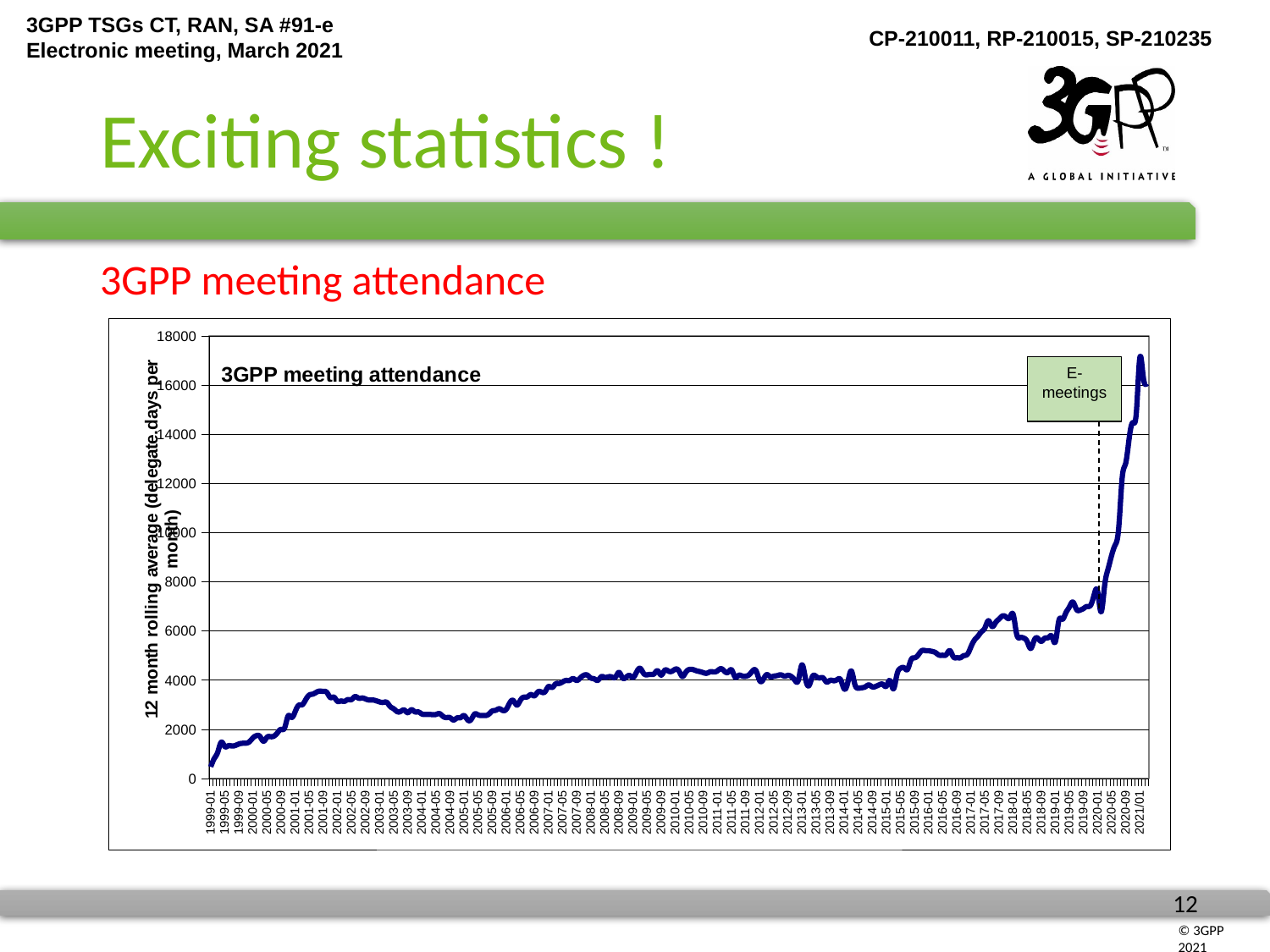

# Exciting statistics !
3GPP meeting attendance

### Chart: 3GPP meeting attendance

| Category | monthly ave (12 months) |
|---|---|
| 1999-01 | 469.0 |
| 1999-02 | 805.5 |
| 1999-03 | 1063.0 |
| 1999-04 | 1472.75 |
| 1999-05 | 1298.0 |
| 1999-06 | 1325.8333333333333 |
| 1999-07 | 1316.7142857142858 |
| 1999-08 | 1338.625 |
| 1999-09 | 1396.888888888889 |
| 1999-10 | 1429.3 |
| 1999-11 | 1433.2727272727273 |
| 1999-12 | 1491.75 |
| 2000-01 | 1649.25 |
| 2000-02 | 1741.75 |
| 2000-03 | 1704.6666666666667 |
| 2000-04 | 1512.5 |
| 2000-05 | 1674.6666666666667 |
| 2000-06 | 1697.75 |
| 2000-07 | 1722.75 |
| 2000-08 | 1862.4166666666667 |
| 2000-09 | 1996.4166666666667 |
| 2000-10 | 2054.6666666666665 |
| 2000-11 | 2539.6666666666665 |
| 2000-12 | 2479.3333333333335 |
| 2001-01 | 2717.25 |
| 2001-02 | 2975.25 |
| 2001-03 | 2996.5 |
| 2001-04 | 3205.6666666666665 |
| 2001-05 | 3391.4166666666665 |
| 2001-06 | 3428.4166666666665 |
| 2001-07 | 3503.5 |
| 2001-08 | 3553.0833333333335 |
| 2001-09 | 3538.9166666666665 |
| 2001-10 | 3499.1666666666665 |
| 2001-11 | 3290.0833333333335 |
| 2001-12 | 3305.0 |
| 2002-01 | 3138.1666666666665 |
| 2002-02 | 3149.0833333333335 |
| 2002-03 | 3135.1666666666665 |
| 2002-04 | 3206.9166666666665 |
| 2002-05 | 3204.25 |
| 2002-06 | 3329.1666666666665 |
| 2002-07 | 3264.5 |
| 2002-08 | 3271.1666666666665 |
| 2002-09 | 3231.5833333333335 |
| 2002-10 | 3188.8333333333335 |
| 2002-11 | 3190.3333333333335 |
| 2002-12 | 3158.5 |
| 2003-01 | 3111.9166666666665 |
| 2003-02 | 3091.0833333333335 |
| 2003-03 | 3094.8333333333335 |
| 2003-04 | 2924.4166666666665 |
| 2003-05 | 2830.9166666666665 |
| 2003-06 | 2714.0 |
| 2003-07 | 2727.9166666666665 |
| 2003-08 | 2780.9166666666665 |
| 2003-09 | 2672.75 |
| 2003-10 | 2792.3333333333335 |
| 2003-11 | 2709.5 |
| 2003-12 | 2703.3333333333335 |
| 2004-01 | 2621.4166666666665 |
| 2004-02 | 2603.3333333333335 |
| 2004-03 | 2605.1666666666665 |
| 2004-04 | 2594.9166666666665 |
| 2004-05 | 2601.5833333333335 |
| 2004-06 | 2635.75 |
| 2004-07 | 2525.1666666666665 |
| 2004-08 | 2474.4166666666665 |
| 2004-09 | 2472.5833333333335 |
| 2004-10 | 2375.9166666666665 |
| 2004-11 | 2461.0833333333335 |
| 2004-12 | 2472.25 |
| 2005-01 | 2553.9166666666665 |
| 2005-02 | 2380.3333333333335 |
| 2005-03 | 2395.0 |
| 2005-04 | 2618.3333333333335 |
| 2005-05 | 2582.3333333333335 |
| 2005-06 | 2560.5 |
| 2005-07 | 2556.5 |
| 2005-08 | 2610.4166666666665 |
| 2005-09 | 2742.1666666666665 |
| 2005-10 | 2771.9166666666665 |
| 2005-11 | 2833.8333333333335 |
| 2005-12 | 2762.9166666666665 |
| 2006-01 | 2819.1666666666665 |
| 2006-02 | 3079.8333333333335 |
| 2006-03 | 3163.4166666666665 |
| 2006-04 | 2981.75 |
| 2006-05 | 3181.6666666666665 |
| 2006-06 | 3306.25 |
| 2006-07 | 3320.6666666666665 |
| 2006-08 | 3409.25 |
| 2006-09 | 3359.8333333333335 |
| 2006-10 | 3521.75 |
| 2006-11 | 3510.4166666666665 |
| 2006-12 | 3526.5 |
| 2007-01 | 3739.8333333333335 |
| 2007-02 | 3701.5833333333335 |
| 2007-03 | 3844.8333333333335 |
| 2007-04 | 3863.5833333333335 |
| 2007-05 | 3927.8333333333335 |
| 2007-06 | 3986.9166666666665 |
| 2007-07 | 3989.9166666666665 |
| 2007-08 | 4061.4166666666665 |
| 2007-09 | 3985.5833333333335 |
| 2007-10 | 4089.1666666666665 |
| 2007-11 | 4194.75 |
| 2007-12 | 4203.916666666667 |
| 2008-01 | 4085.9166666666665 |
| 2008-02 | 4050.0833333333335 |
| 2008-03 | 3990.0833333333335 |
| 2008-04 | 4141.5 |
| 2008-05 | 4108.5 |
| 2008-06 | 4135.75 |
| 2008-07 | 4125.5 |
| 2008-08 | 4121.0 |
| 2008-09 | 4314.083333333333 |
| 2008-10 | 4094.8333333333335 |
| 2008-11 | 4112.333333333333 |
| 2008-12 | 4190.833333333333 |
| 2009-01 | 4107.5 |
| 2009-02 | 4325.0 |
| 2009-03 | 4482.166666666667 |
| 2009-04 | 4276.25 |
| 2009-05 | 4214.25 |
| 2009-06 | 4233.25 |
| 2009-07 | 4257.0 |
| 2009-08 | 4378.75 |
| 2009-09 | 4204.75 |
| 2009-10 | 4396.0 |
| 2009-11 | 4372.166666666667 |
| 2009-12 | 4355.5 |
| 2010-01 | 4443.666666666667 |
| 2010-02 | 4383.5 |
| 2010-03 | 4153.666666666667 |
| 2010-04 | 4319.833333333333 |
| 2010-05 | 4433.333333333333 |
| 2010-06 | 4430.333333333333 |
| 2010-07 | 4379.5 |
| 2010-08 | 4345.166666666667 |
| 2010-09 | 4301.5 |
| 2010-10 | 4281.333333333333 |
| 2010-11 | 4341.5 |
| 2010-12 | 4329.833333333333 |
| 2011-01 | 4379.583333333333 |
| 2011-02 | 4467.333333333333 |
| 2011-03 | 4357.583333333333 |
| 2011-04 | 4317.5 |
| 2011-05 | 4417.083333333333 |
| 2011-06 | 4122.583333333333 |
| 2011-07 | 4192.583333333333 |
| 2011-08 | 4168.416666666667 |
| 2011-09 | 4158.666666666667 |
| 2011-10 | 4217.833333333333 |
| 2011-11 | 4378.916666666667 |
| 2011-12 | 4370.083333333333 |
| 2012-01 | 3973.5 |
| 2012-02 | 4028.6666666666665 |
| 2012-03 | 4222.5 |
| 2012-04 | 4137.083333333333 |
| 2012-05 | 4159.833333333333 |
| 2012-06 | 4184.333333333333 |
| 2012-07 | 4215.583333333333 |
| 2012-08 | 4161.583333333333 |
| 2012-09 | 4192.666666666667 |
| 2012-10 | 4144.166666666667 |
| 2012-11 | 3993.0833333333335 |
| 2012-12 | 4009.5 |
| 2013-01 | 4621.833333333333 |
| 2013-02 | 4062.3333333333335 |
| 2013-03 | 3777.3333333333335 |
| 2013-04 | 4152.833333333333 |
| 2013-05 | 4148.833333333333 |
| 2013-06 | 4087.3333333333335 |
| 2013-07 | 4088.4166666666665 |
| 2013-08 | 3922.0833333333335 |
| 2013-09 | 3990.25 |
| 2013-10 | 3974.5833333333335 |
| 2013-11 | 4021.9166666666665 |
| 2013-12 | 4008.3333333333335 |
| 2014-01 | 3642.25 |
| 2014-02 | 3897.0833333333335 |
| 2014-03 | 4377.166666666667 |
| 2014-04 | 3847.6666666666665 |
| 2014-05 | 3671.4166666666665 |
| 2014-06 | 3689.0 |
| 2014-07 | 3727.1666666666665 |
| 2014-08 | 3805.75 |
| 2014-09 | 3724.0833333333335 |
| 2014-10 | 3747.4166666666665 |
| 2014-11 | 3811.0 |
| 2014-12 | 3826.4166666666665 |
| 2015-01 | 3759.0833333333335 |
| 2015-02 | 3983.75 |
| 2015-03 | 3645.0 |
| 2015-04 | 4230.333333333333 |
| 2015-05 | 4479.5 |
| 2015-06 | 4504.0 |
| 2015-07 | 4436.833333333333 |
| 2015-08 | 4827.916666666667 |
| 2015-09 | 4907.416666666667 |
| 2015-10 | 5016.583333333333 |
| 2015-11 | 5192.5 |
| 2015-12 | 5202.416666666667 |
| 2016-01 | 5192.75 |
| 2016-02 | 5167.166666666667 |
| 2016-03 | 5113.416666666667 |
| 2016-04 | 5015.083333333333 |
| 2016-05 | 5010.666666666667 |
| 2016-06 | 5036.25 |
| 2016-07 | 5201.25 |
| 2016-08 | 4948.916666666667 |
| 2016-09 | 4910.833333333333 |
| 2016-10 | 4909.166666666667 |
| 2016-11 | 4994.666666666667 |
| 2016-12 | 5049.916666666667 |
| 2017-01 | 5345.333333333333 |
| 2017-02 | 5625.333333333333 |
| 2017-03 | 5787.25 |
| 2017-04 | 5968.416666666667 |
| 2017-05 | 6129.916666666667 |
| 2017-06 | 6418.416666666667 |
| 2017-07 | 6186.25 |
| 2017-08 | 6335.916666666667 |
| 2017-09 | 6486.5 |
| 2017-10 | 6612.5 |
| 2017-11 | 6568.75 |
| 2017-12 | 6533.25 |
| 2018-01 | 6679.583333333333 |
| 2018-02 | 5876.666666666667 |
| 2018-03 | 5730.416666666667 |
| 2018-04 | 5711.0 |
| 2018-05 | 5565.5 |
| 2018-06 | 5289.583333333333 |
| 2018-07 | 5623.583333333333 |
| 2018-08 | 5704.5 |
| 2018-09 | 5575.416666666667 |
| 2018-10 | 5705.416666666667 |
| 2018-11 | 5729.166666666667 |
| 2018-12 | 5782.166666666667 |
| 2019-01 | 5559.583333333333 |
| 2019-02 | 6425.0 |
| 2019-03 | 6477.75 |
| 2019-04 | 6741.166666666667 |
| 2019-05 | 6977.916666666667 |
| 2019-06 | 7176.916666666667 |
| 2019-07 | 6881.333333333333 |
| 2019-08 | 6847.333333333333 |
| 2019-09 | 6913.666666666667 |
| 2019-10 | 6997.5 |
| 2019-11 | 7042.25 |
| 2019-12 | 7461.818181818182 |
| 2020-01 | 7616.090909090909 |
| 2020-02 | 6777.272727272727 |
| 2020-03 | 7841.0 |
| 2020-04 | 8535.666666666666 |
| 2020-05 | 9084.333333333334 |
| 2020-06 | 9498.727272727272 |
| 2020-07 | 10185.166666666666 |
| 2020-08 | 12245.583333333334 |
| 2020-09 | 12835.666666666666 |
| 2020-10 | 13869.166666666666 |
| 2020-11 | 14484.333333333334 |
| 2020/12 | 14872.833333333334 |
| 2021/01 | 17116.75 |
| 2021/02 | 16313.416666666666 |
| 2021/03 | 16075.0 |
E-meetings